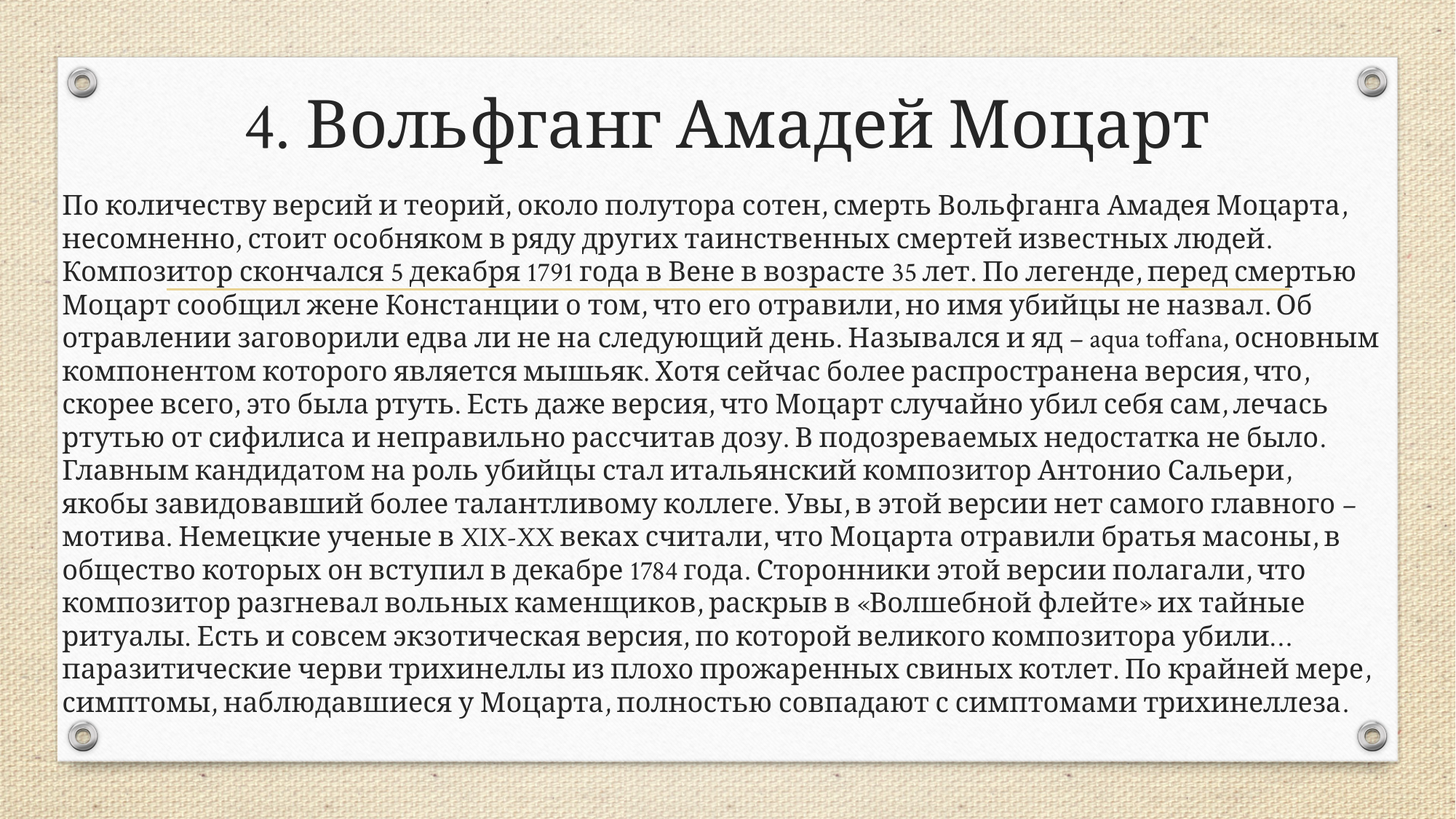

# 4. Вольфганг Амадей Моцарт
По количеству версий и теорий, около полутора сотен, смерть Вольфганга Амадея Моцарта, несомненно, стоит особняком в ряду других таинственных смертей известных людей. Композитор скончался 5 декабря 1791 года в Вене в возрасте 35 лет. По легенде, перед смертью Моцарт сообщил жене Констанции о том, что его отравили, но имя убийцы не назвал. Об отравлении заговорили едва ли не на следующий день. Назывался и яд – aqua toffana, основным компонентом которого является мышьяк. Хотя сейчас более распространена версия, что, скорее всего, это была ртуть. Есть даже версия, что Моцарт случайно убил себя сам, лечась ртутью от сифилиса и неправильно рассчитав дозу. В подозреваемых недостатка не было. Главным кандидатом на роль убийцы стал итальянский композитор Антонио Сальери, якобы завидовавший более талантливому коллеге. Увы, в этой версии нет самого главного – мотива. Немецкие ученые в XIX-XX веках считали, что Моцарта отравили братья масоны, в общество которых он вступил в декабре 1784 года. Сторонники этой версии полагали, что композитор разгневал вольных каменщиков, раскрыв в «Волшебной флейте» их тайные ритуалы. Есть и совсем экзотическая версия, по которой великого композитора убили… паразитические черви трихинеллы из плохо прожаренных свиных котлет. По крайней мере, симптомы, наблюдавшиеся у Моцарта, полностью совпадают с симптомами трихинеллеза.